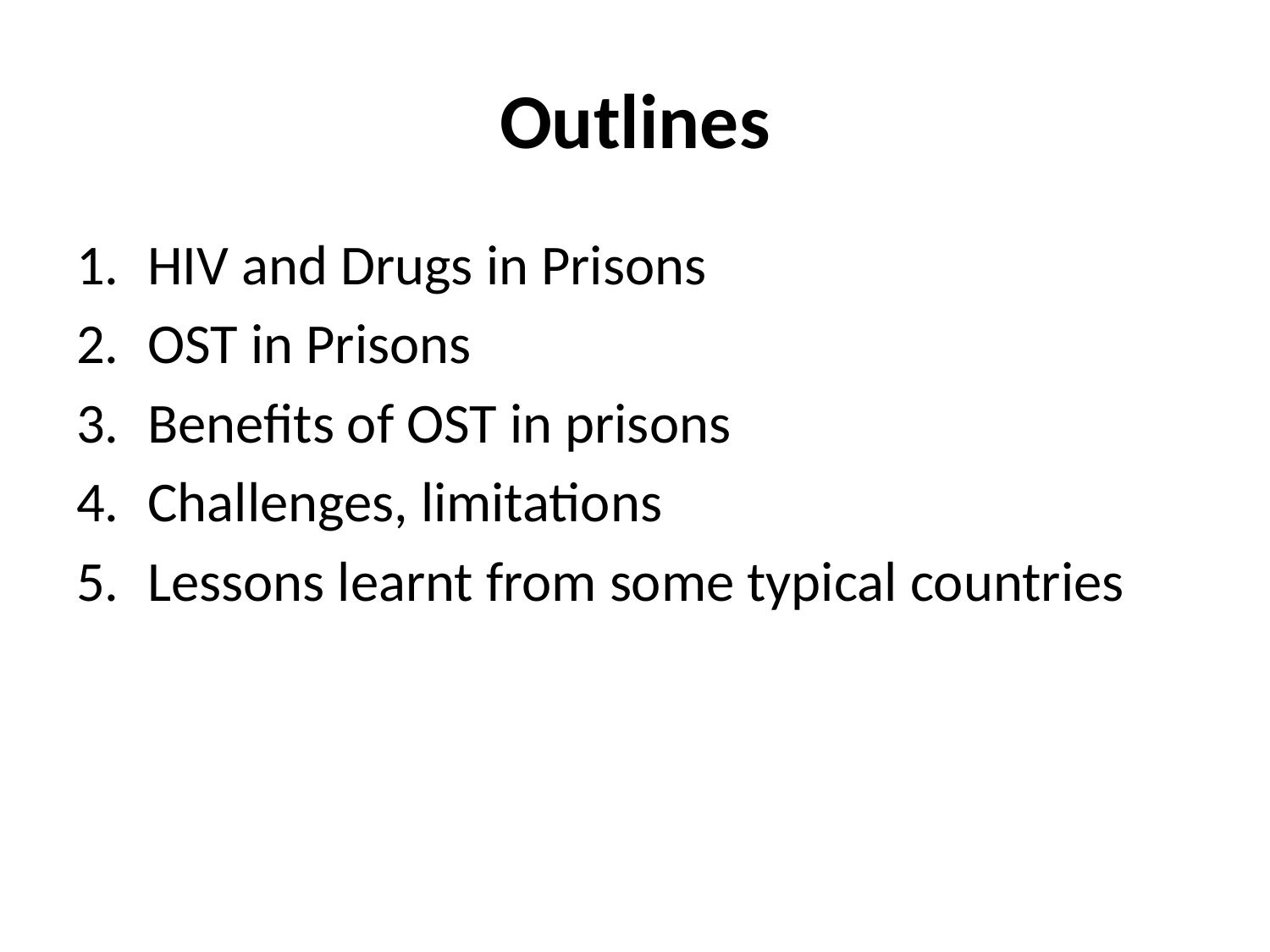

# Outlines
HIV and Drugs in Prisons
OST in Prisons
Benefits of OST in prisons
Challenges, limitations
Lessons learnt from some typical countries